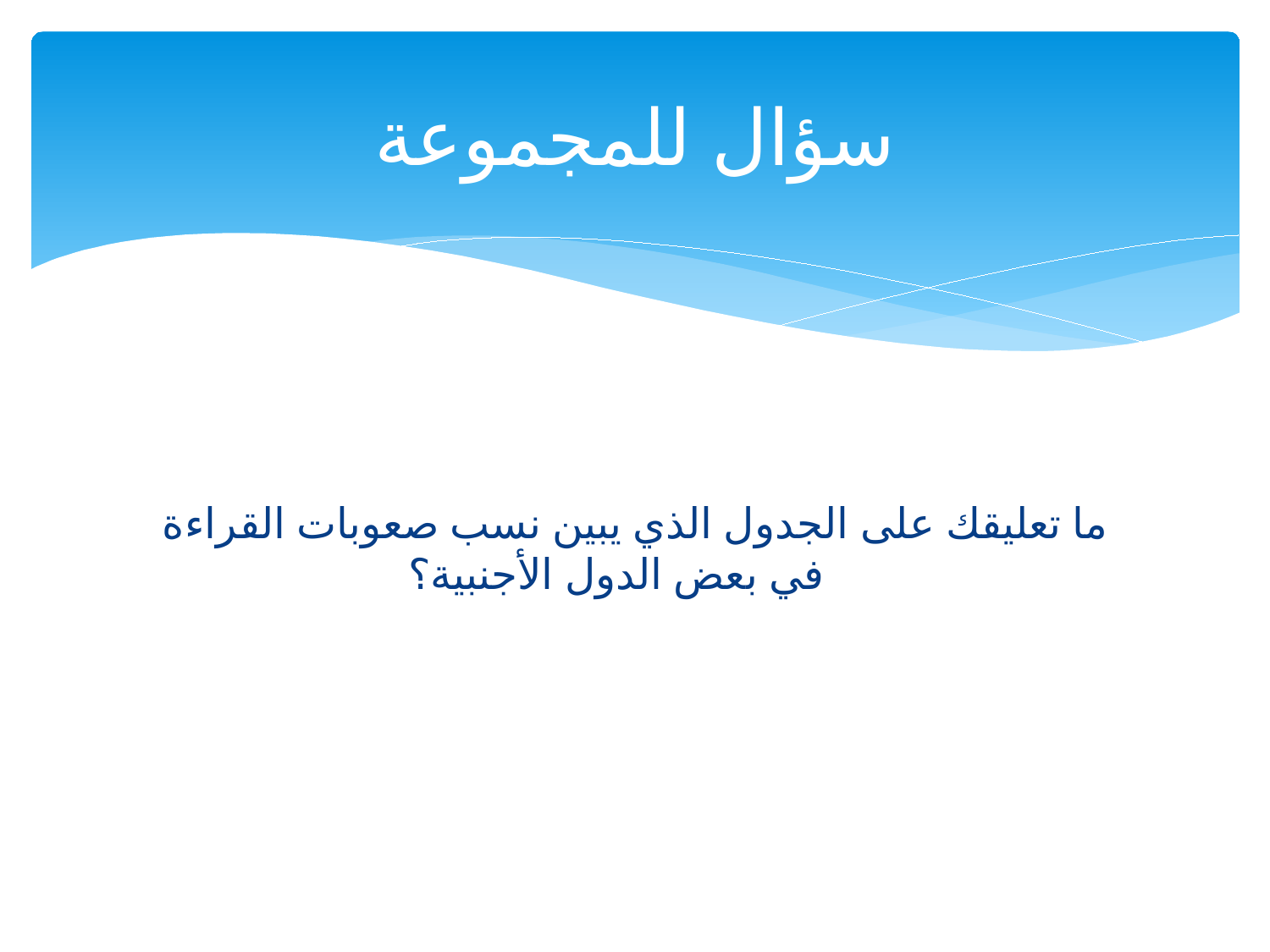

# سؤال للمجموعة

ما تعليقك على الجدول الذي يبين نسب صعوبات القراءة في بعض الدول الأجنبية؟